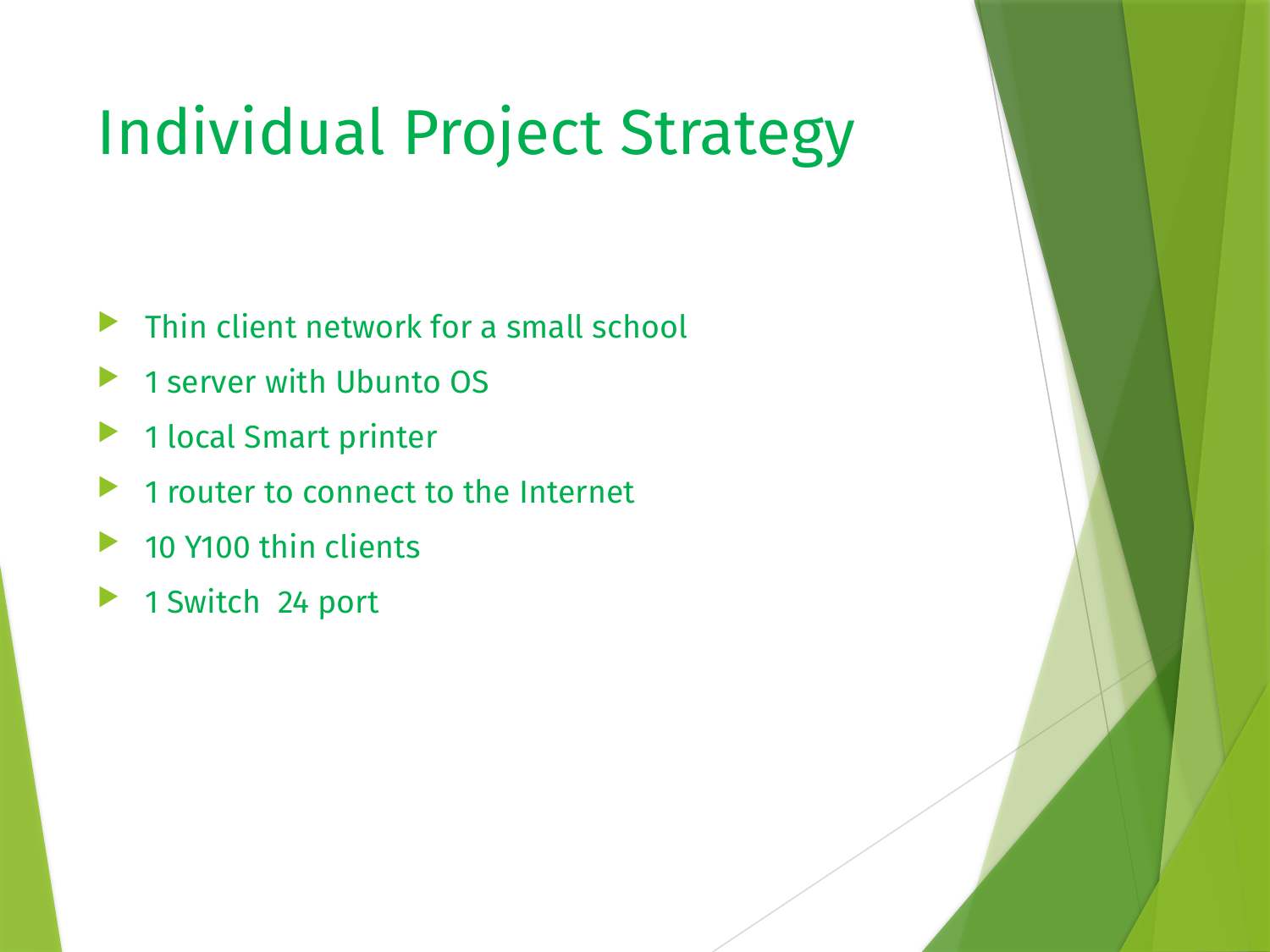

# Individual Project Strategy
Thin client network for a small school
1 server with Ubunto OS
1 local Smart printer
1 router to connect to the Internet
10 Y100 thin clients
1 Switch  24 port